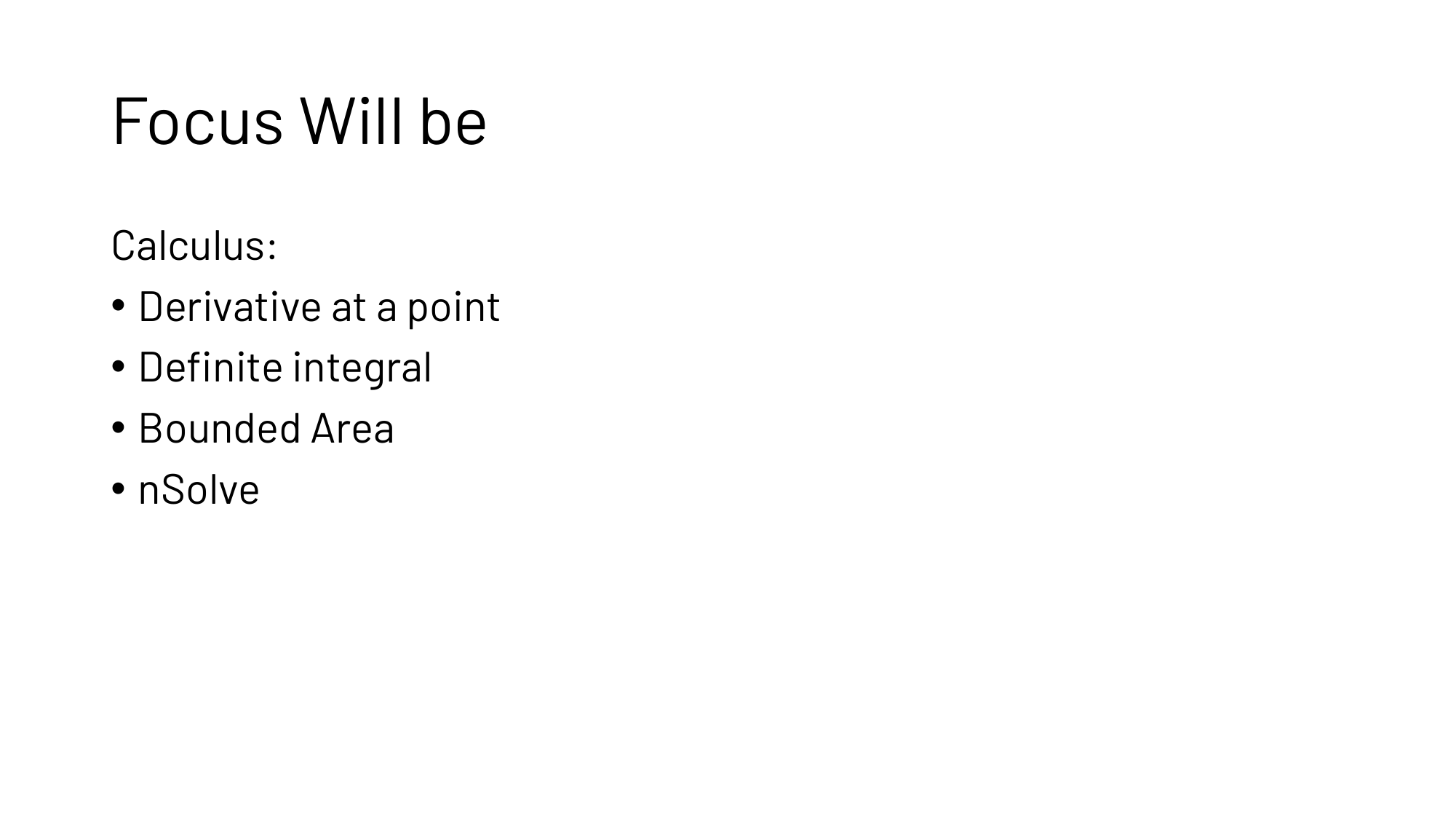

# Focus Will be
Calculus:
Derivative at a point
Definite integral
Bounded Area
nSolve